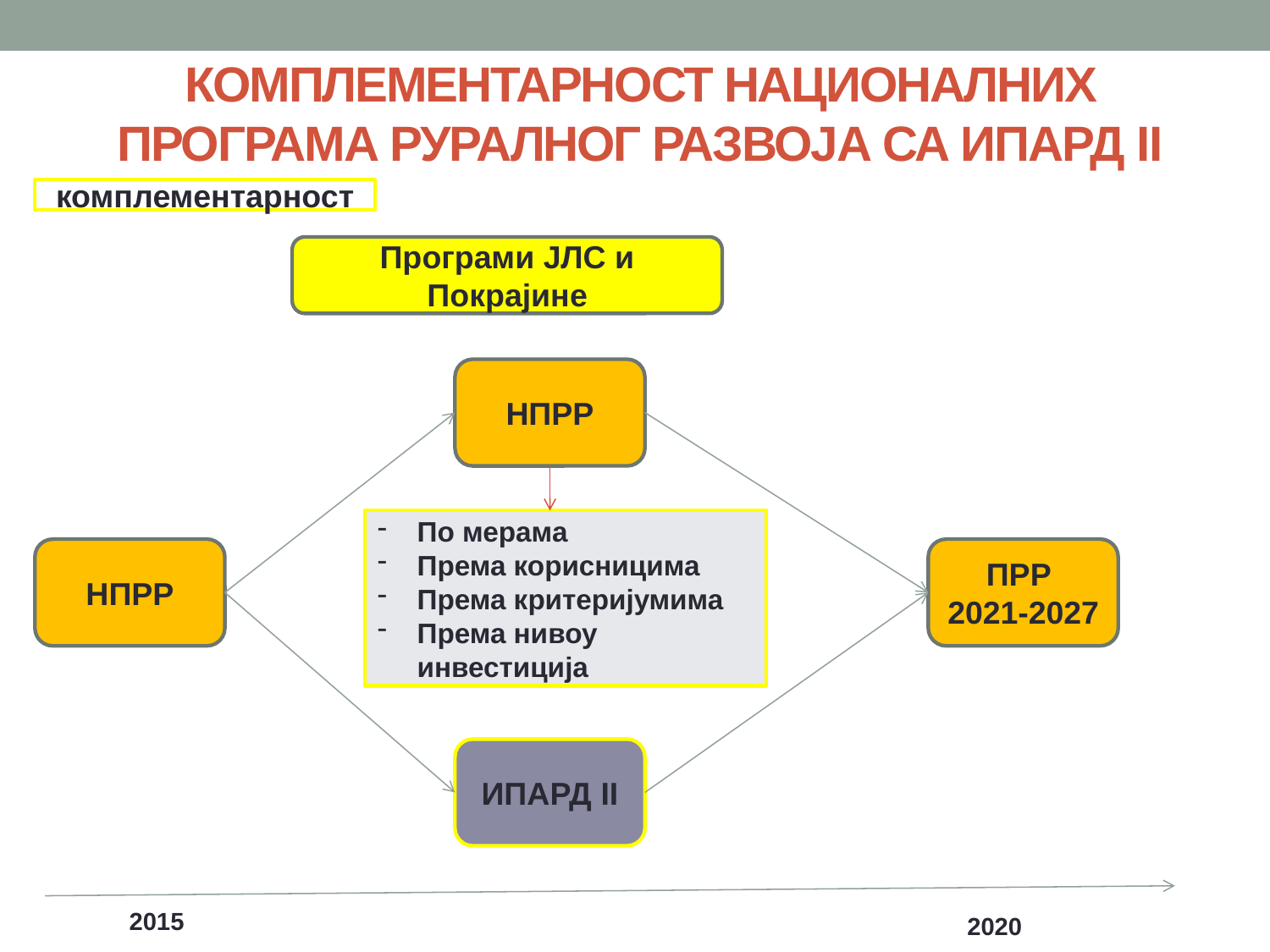

Комплементарност националних програма руралног развоја са ипард ii
комплементарност
Програми ЈЛС и Покрајине
НПРР
По мерама
Према корисницима
Према критеријумима
Према нивоу инвестиција
НПРР
ПРР  2021-2027
ИПАРД II
2015
2020